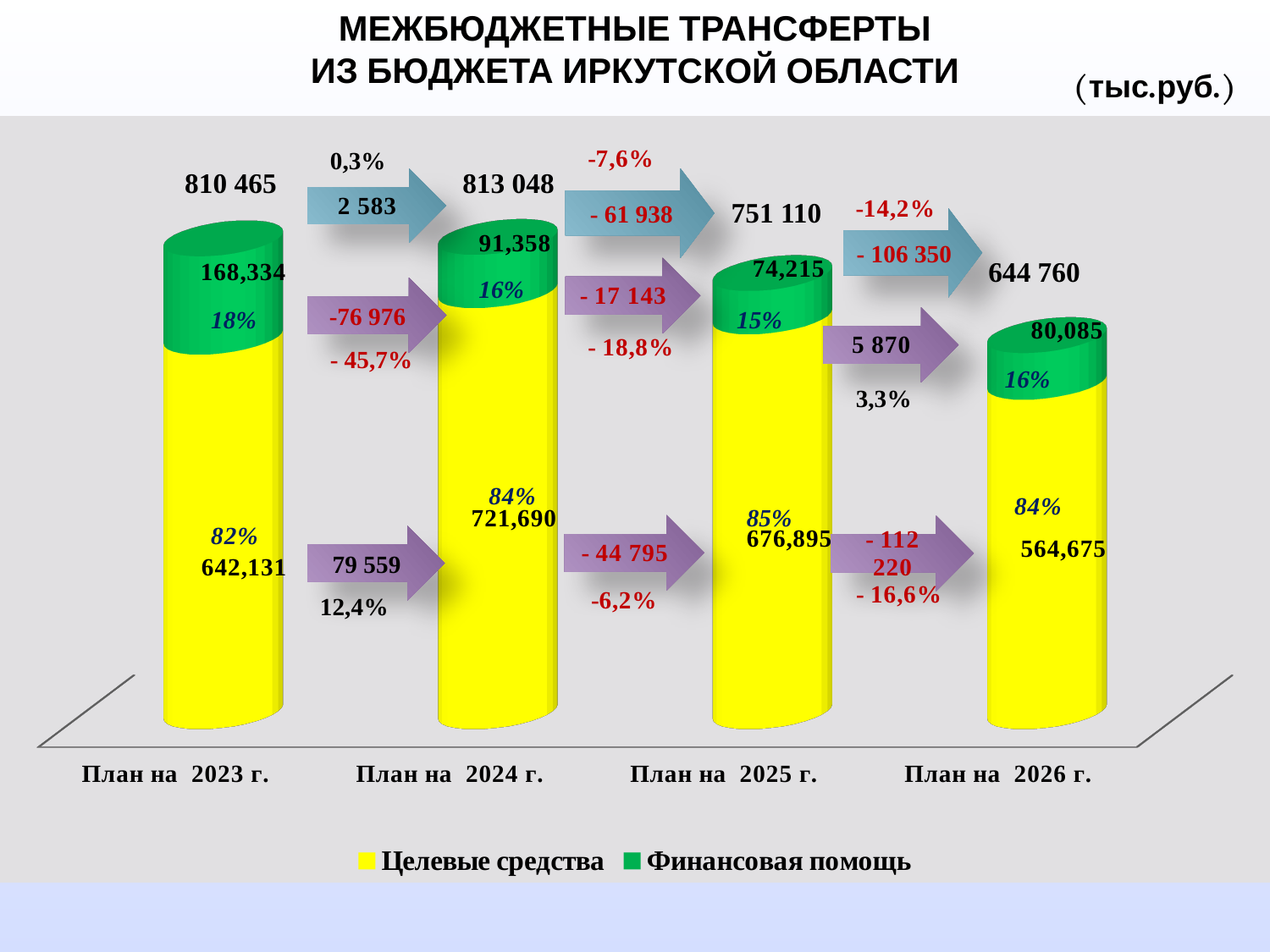

МЕЖБЮДЖЕТНЫЕ ТРАНСФЕРТЫ
ИЗ БЮДЖЕТА ИРКУТСКОЙ ОБЛАСТИ
(тыс.руб.)

[unsupported chart]

0,3%
810 465
813 048
- 61 938
751 110
- 106 350
644 760
16%
-76 976
18%
15%
- 45,7%
16%
3,3%
85%
79 559
12,4%